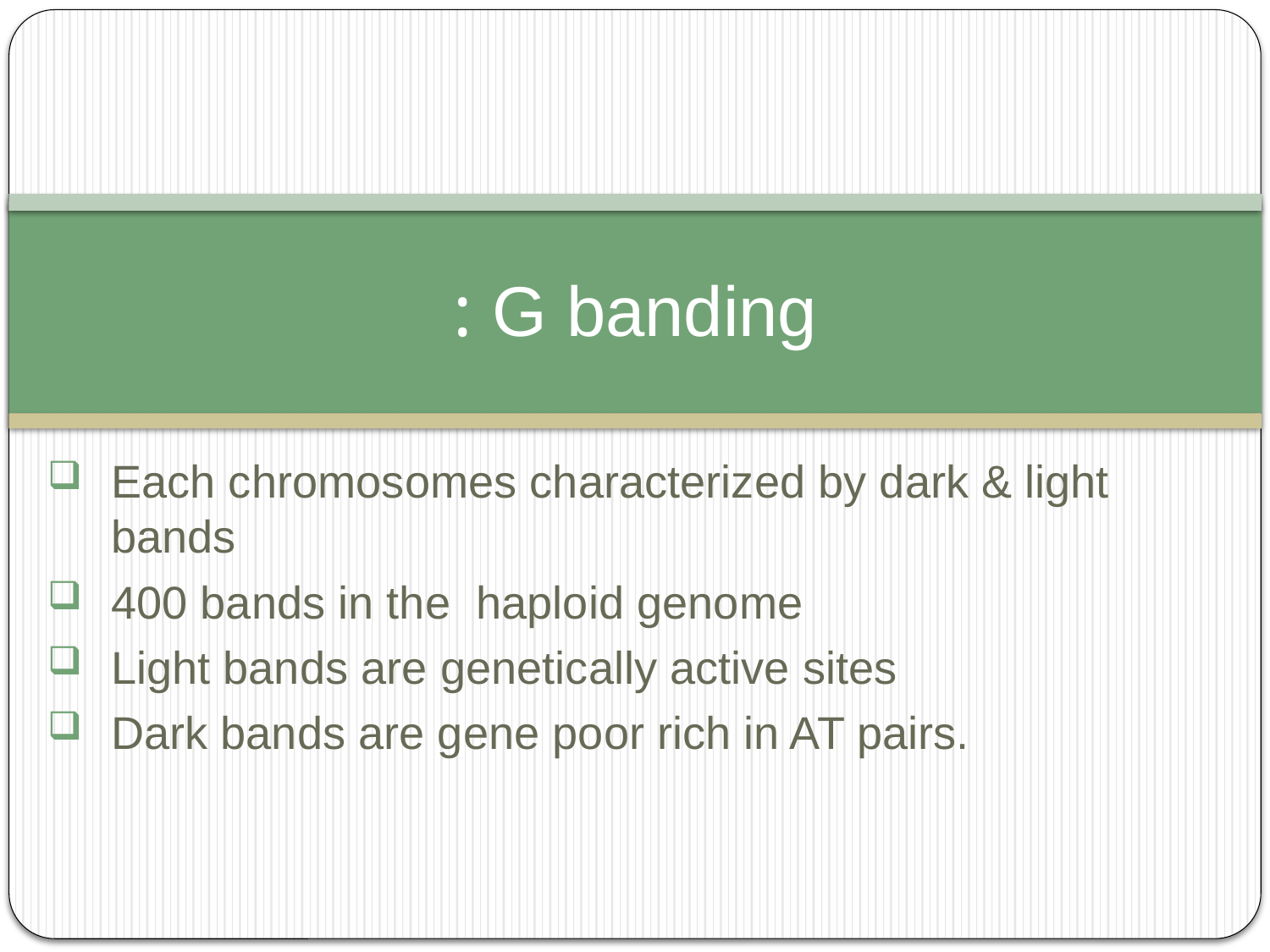

# G banding :
Each chromosomes characterized by dark & light bands
400 bands in the  haploid genome
Light bands are genetically active sites
Dark bands are gene poor rich in AT pairs.